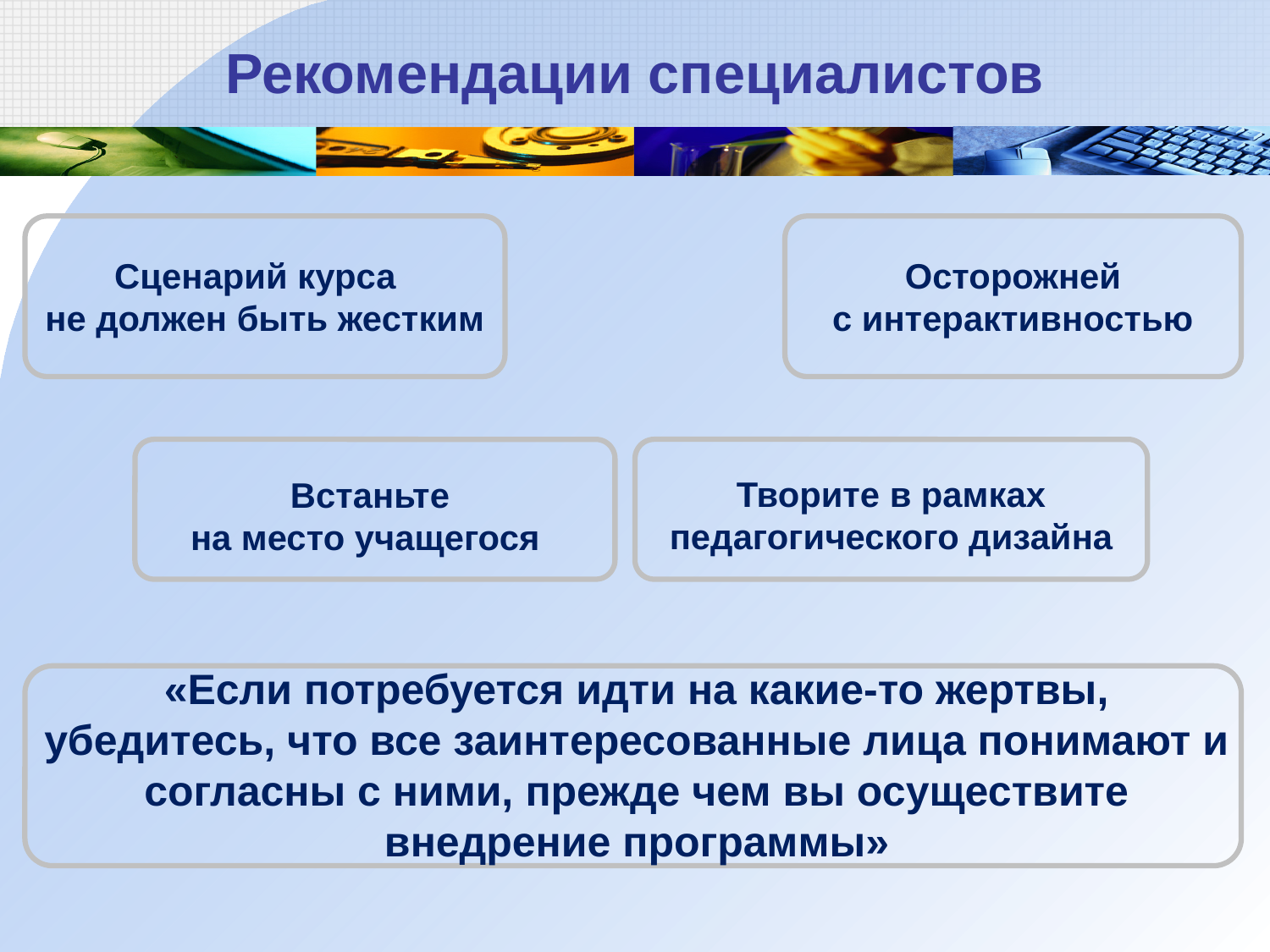

# Рекомендации специалистов

Сценарий курса
не должен быть жестким
Осторожней
 с интерактивностью

Творите в рамках
 педагогического дизайна
Встаньте
на место учащегося
«Если потребуется идти на какие-то жертвы, убедитесь, что все заинтересованные лица понимают и согласны с ними, прежде чем вы осуществите внедрение программы»